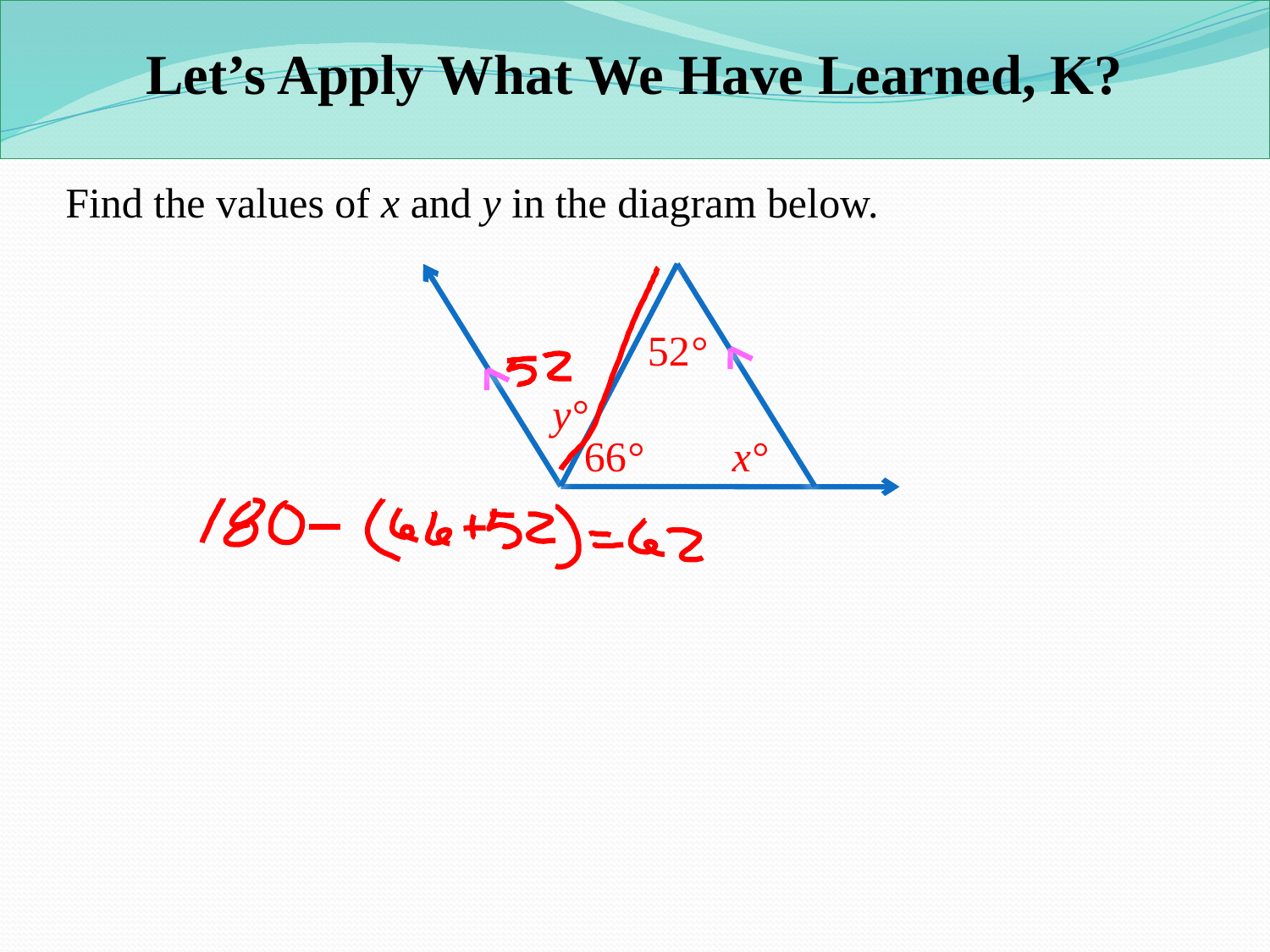

Let’s Apply What We Have Learned, K?
Find the values of x and y in the diagram below.
52°
y°
66°
x°